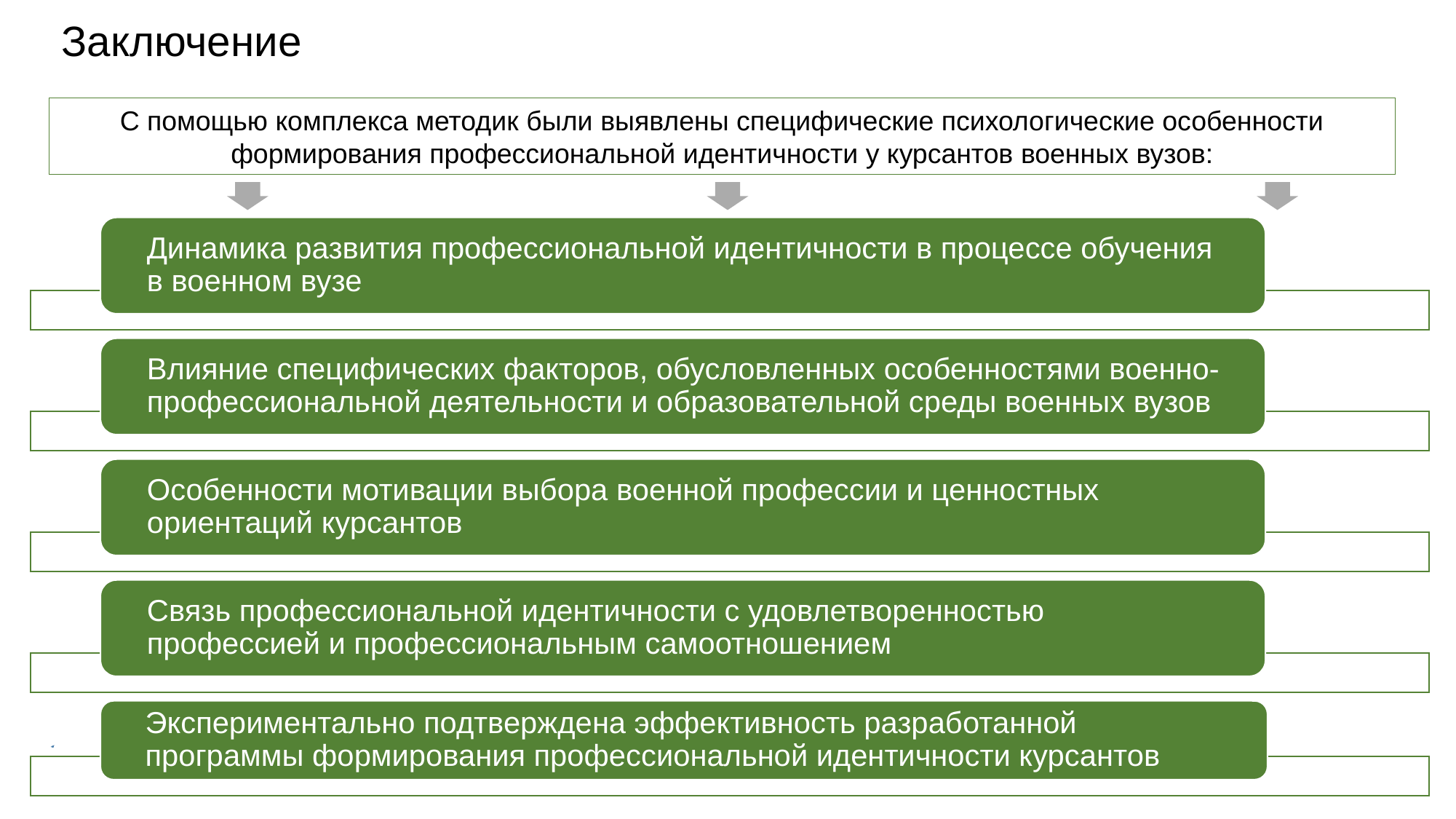

Заключение
С помощью комплекса методик были выявлены специфические психологические особенности формирования профессиональной идентичности у курсантов военных вузов:

Динамика развития профессиональной идентичности в процессе обучения в военном вузе
Влияние специфических факторов, обусловленных особенностями военно-профессиональной деятельности и образовательной среды военных вузов
Особенности мотивации выбора военной профессии и ценностных ориентаций курсантов
Связь профессиональной идентичности с удовлетворенностью профессией и профессиональным самоотношением
Экспериментально подтверждена эффективность разработанной программы формирования профессиональной идентичности курсантов